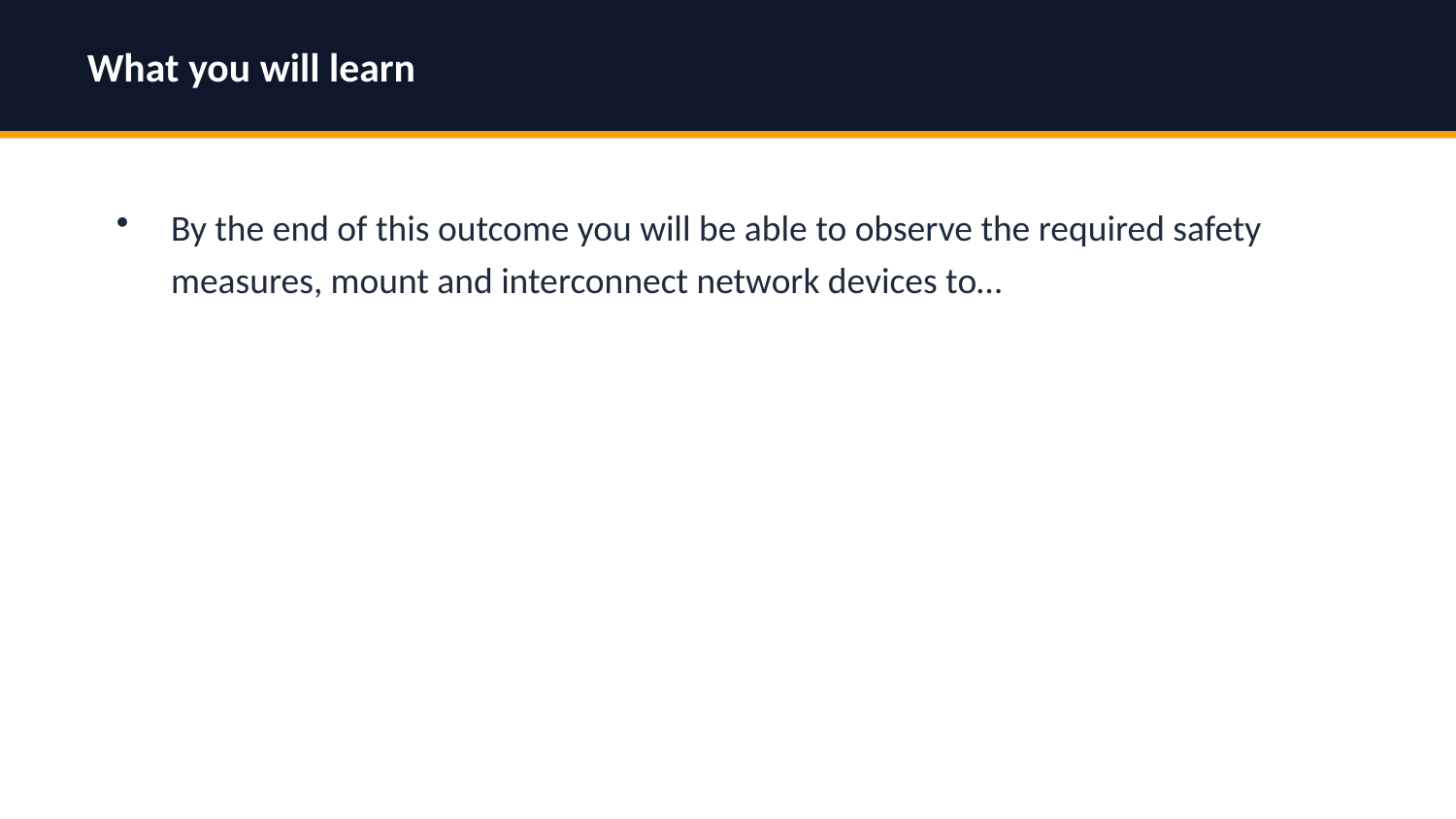

What you will learn

By the end of this outcome you will be able to observe the required safety measures, mount and interconnect network devices to…